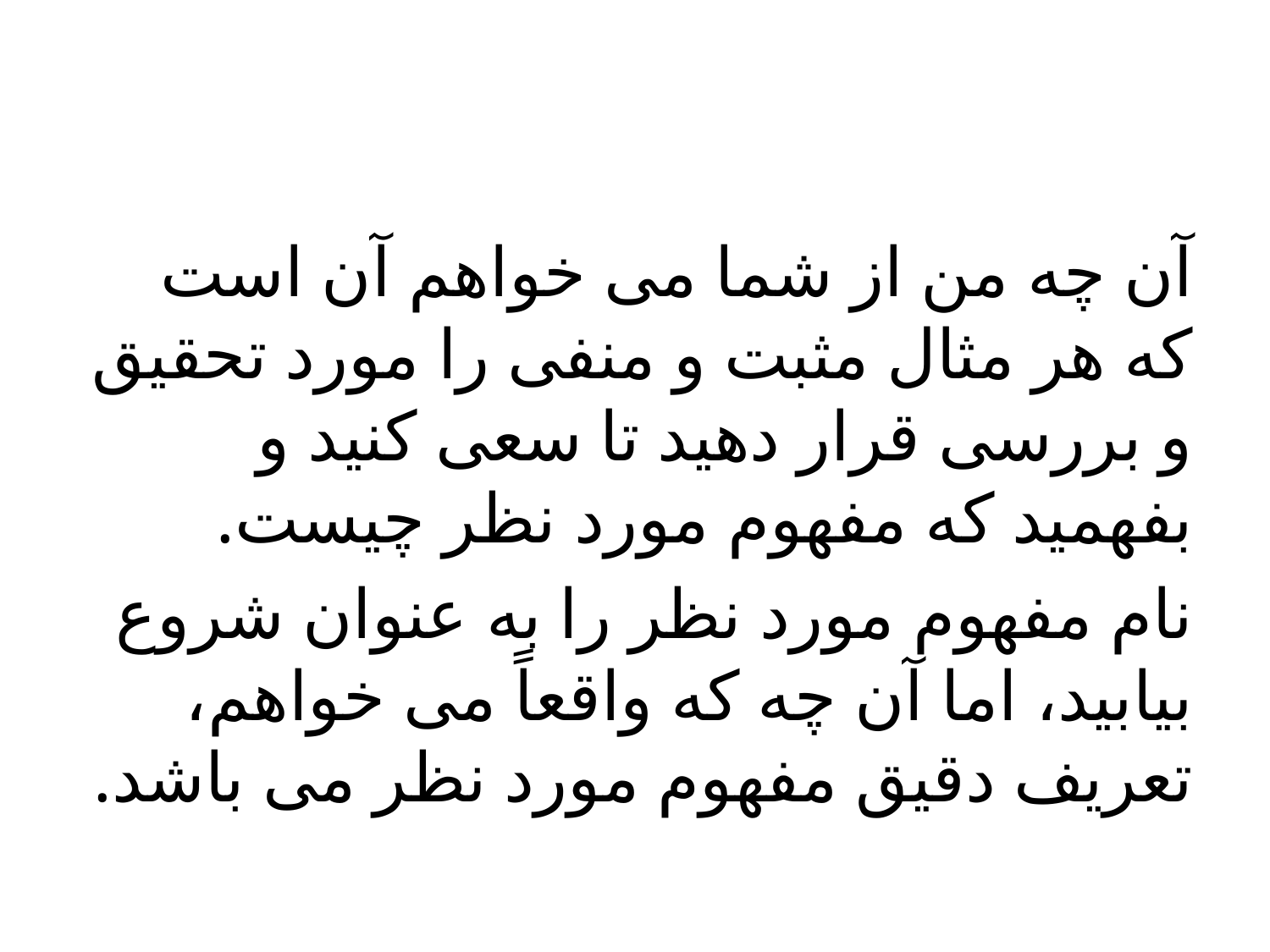

#
آن چه من از شما می خواهم آن است که هر مثال مثبت و منفی را مورد تحقیق و بررسی قرار دهید تا سعی کنید و بفهمید که مفهوم مورد نظر چیست.
نام مفهوم مورد نظر را به عنوان شروع بیابید، اما آن چه که واقعاً می خواهم، تعریف دقیق مفهوم مورد نظر می باشد.